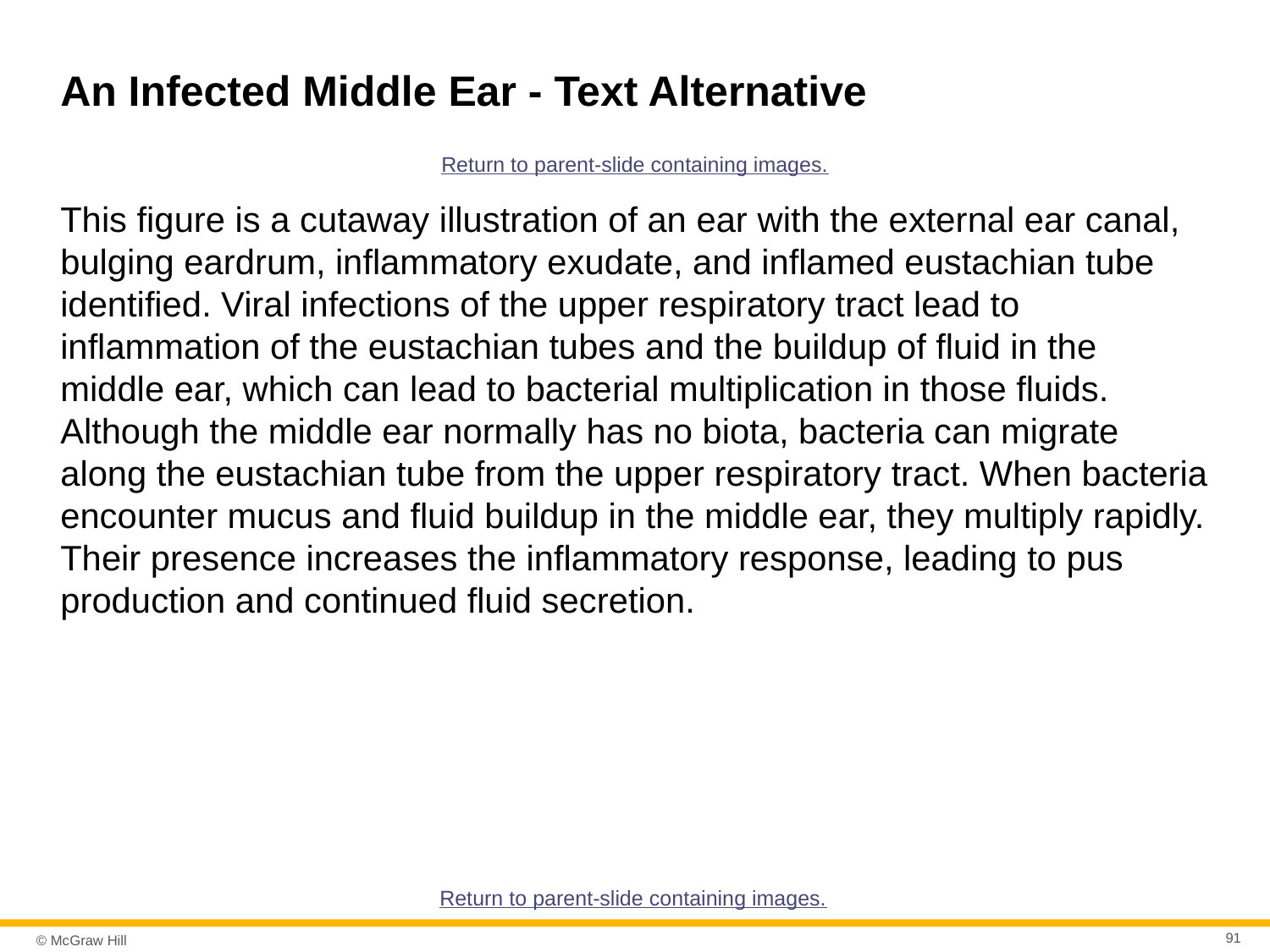

# An Infected Middle Ear - Text Alternative
Return to parent-slide containing images.
This figure is a cutaway illustration of an ear with the external ear canal, bulging eardrum, inflammatory exudate, and inflamed eustachian tube identified. Viral infections of the upper respiratory tract lead to inflammation of the eustachian tubes and the buildup of fluid in the middle ear, which can lead to bacterial multiplication in those fluids. Although the middle ear normally has no biota, bacteria can migrate along the eustachian tube from the upper respiratory tract. When bacteria encounter mucus and fluid buildup in the middle ear, they multiply rapidly. Their presence increases the inflammatory response, leading to pus production and continued fluid secretion.
Return to parent-slide containing images.